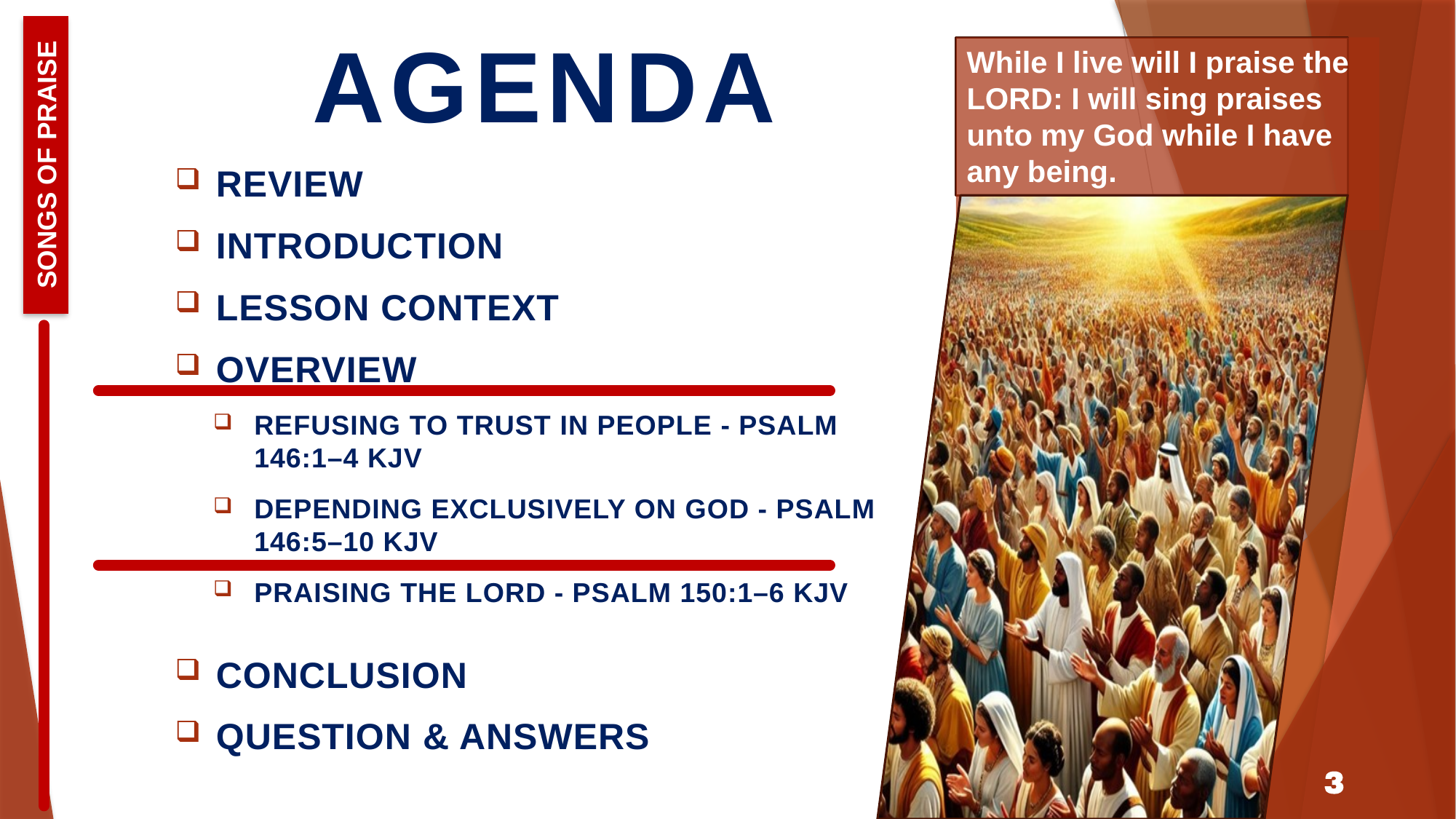

Agenda
Review
Introduction
Lesson Context
Overview
Refusing to Trust in People - Psalm 146:1–4 KJV
Depending Exclusively on God - Psalm 146:5–10 KJV
Praising the Lord - Psalm 150:1–6 KJV

Conclusion
Question & Answers
While I live will I praise the LORD: I will sing praises unto my God while I have any being.
— Psalm 146:2 KJV

Songs of Praise

3